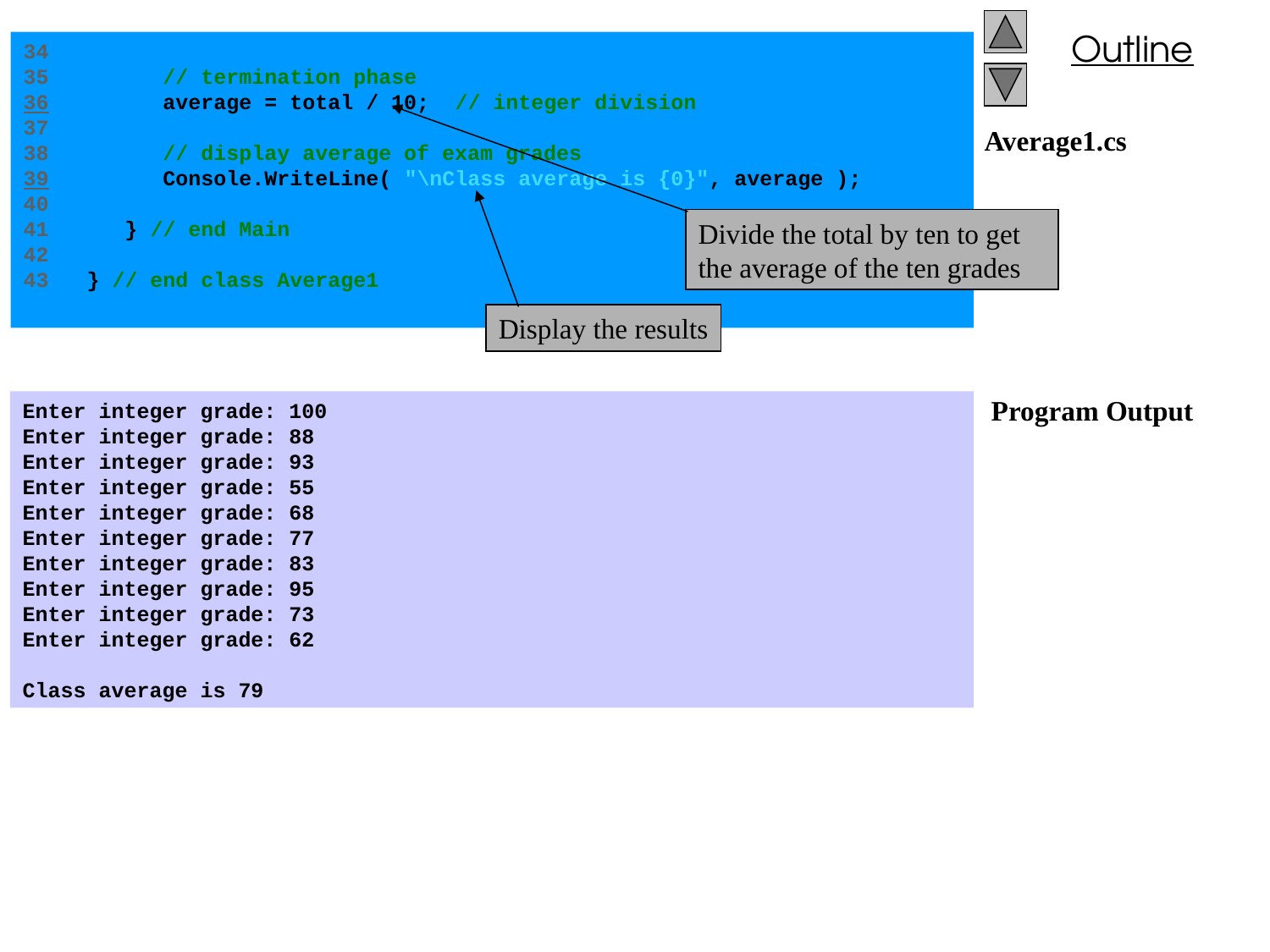

34
35         // termination phase
36         average = total / 10;  // integer division
37
38         // display average of exam grades
39         Console.WriteLine( "\nClass average is {0}", average );
40
41      } // end Main
42
43   } // end class Average1

Divide the total by ten to get the average of the ten grades
# Average1.cs Program Output

Display the results
Enter integer grade: 100
Enter integer grade: 88
Enter integer grade: 93
Enter integer grade: 55
Enter integer grade: 68
Enter integer grade: 77
Enter integer grade: 83
Enter integer grade: 95
Enter integer grade: 73
Enter integer grade: 62

Class average is 79